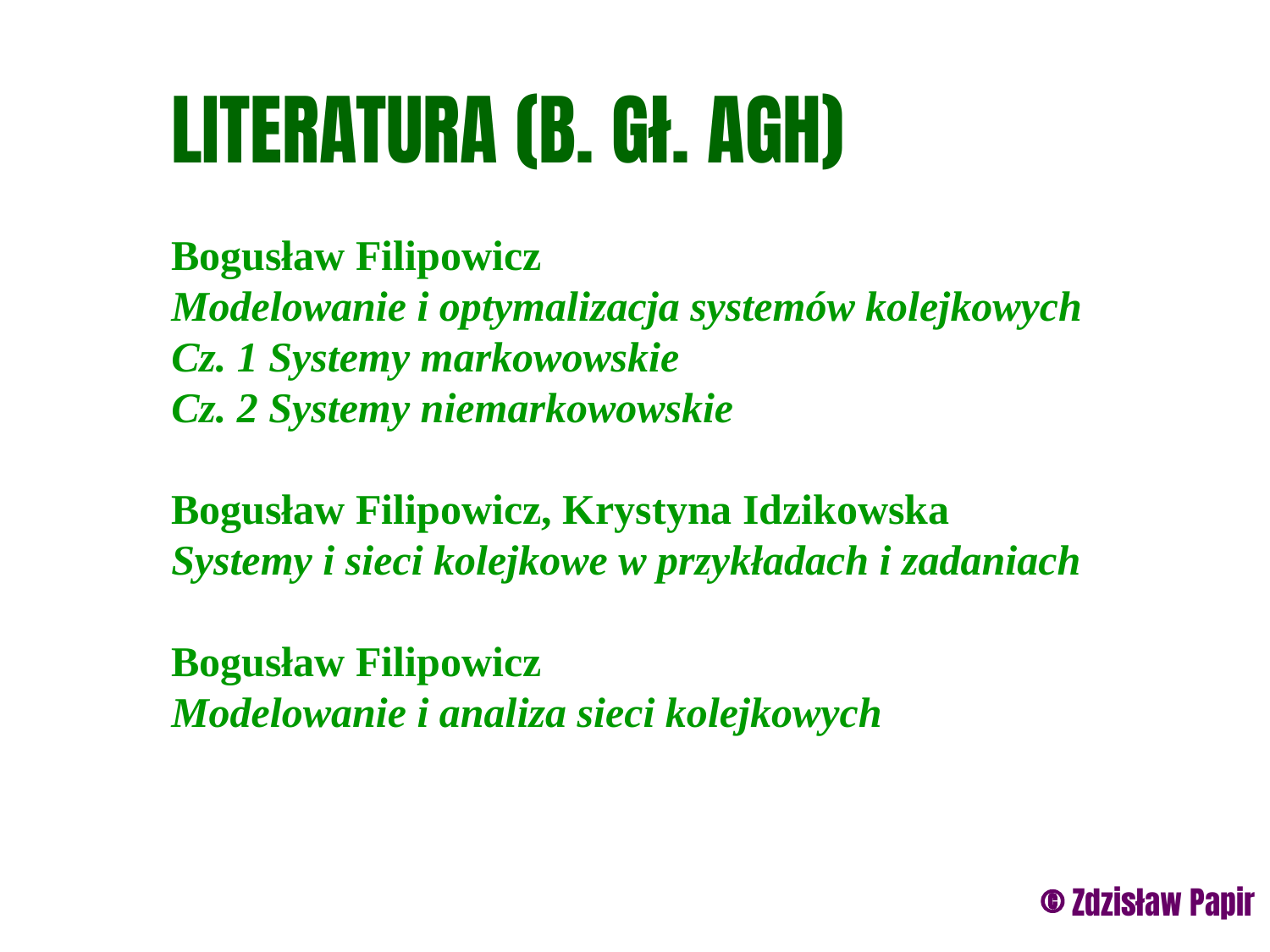

# LITERATURA (B. Gł. AGH)
Bogusław Filipowicz
Modelowanie i optymalizacja systemów kolejkowych
Cz. 1 Systemy markowowskie
Cz. 2 Systemy niemarkowowskie

Bogusław Filipowicz, Krystyna Idzikowska
Systemy i sieci kolejkowe w przykładach i zadaniach

Bogusław Filipowicz
Modelowanie i analiza sieci kolejkowych
© Zdzisław Papir